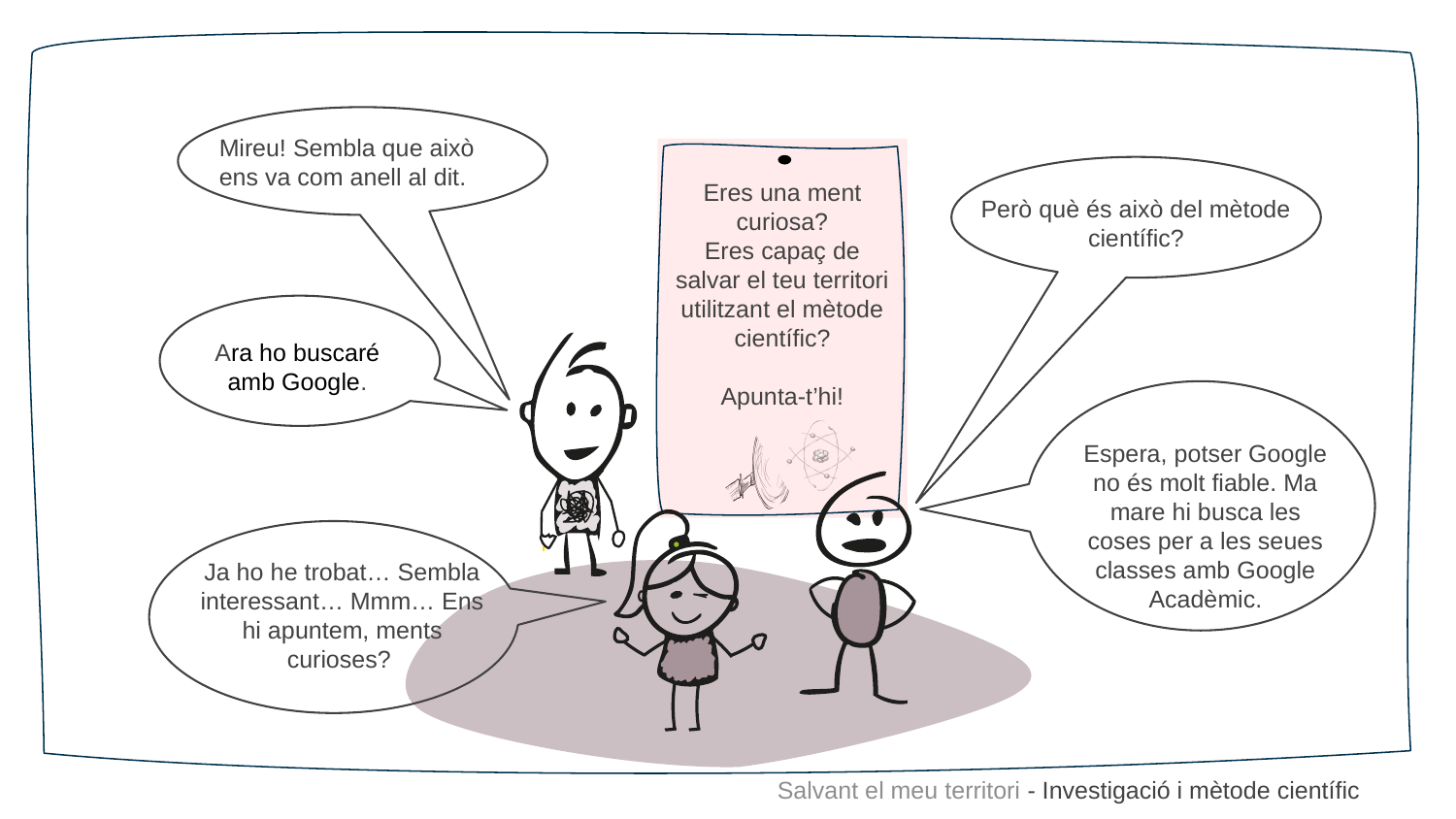

Mireu! Sembla que això ens va com anell al dit.

Eres una ment curiosa?
Eres capaç de salvar el teu territori utilitzant el mètode científic?

Apunta-t’hi!

Però què és això del mètode científic?

Ara ho buscaré amb Google.

Espera, potser Google no és molt fiable. Ma mare hi busca les coses per a les seues classes amb Google Acadèmic.

Ja ho he trobat… Sembla interessant… Mmm… Ens hi apuntem, ments curioses?

Salvant el meu territori - Investigació i mètode científic